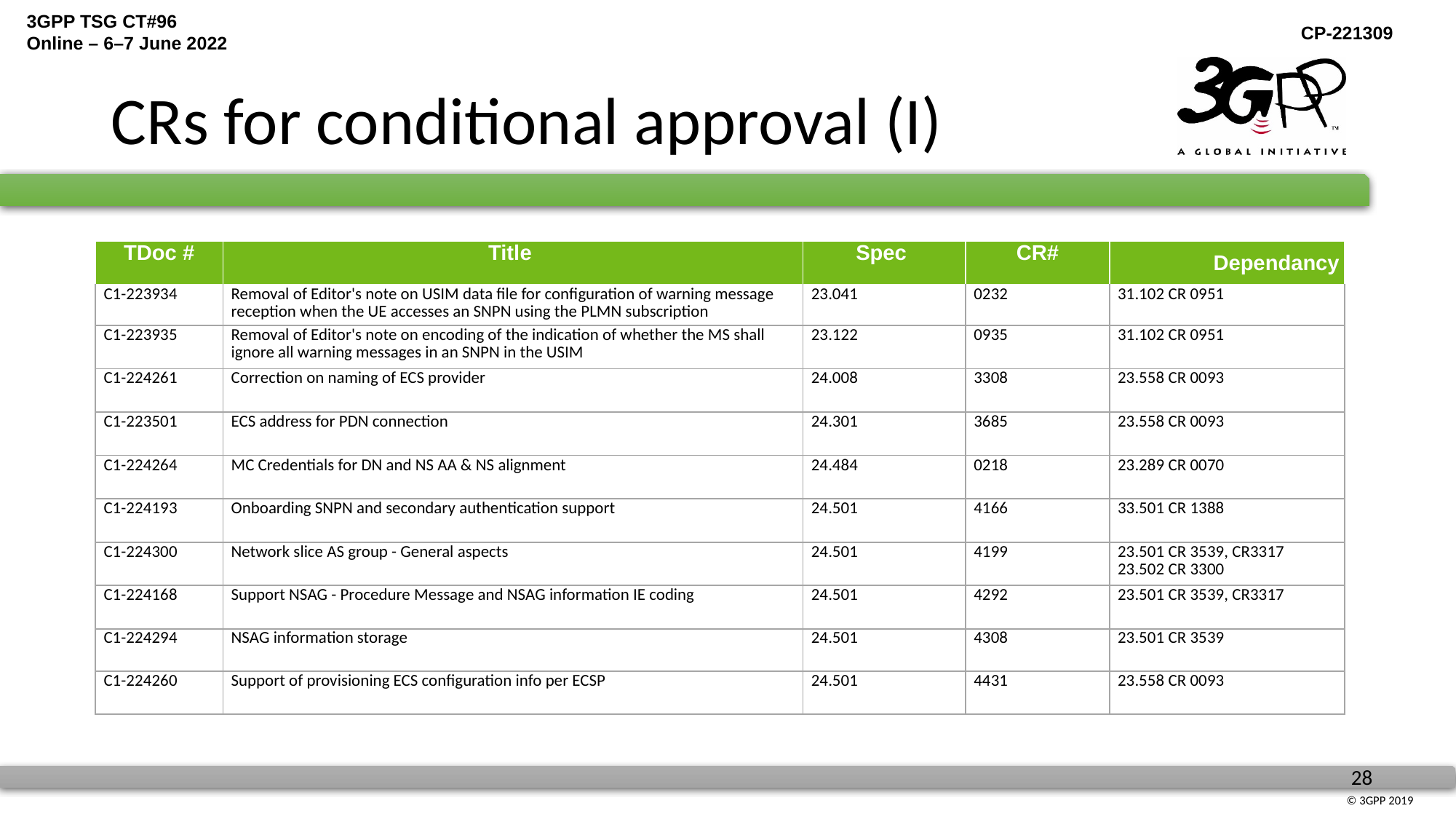

# CRs for conditional approval (I)
| TDoc # | Title | Spec | CR# | Dependancy |
| --- | --- | --- | --- | --- |
| C1-223934 | Removal of Editor's note on USIM data file for configuration of warning message reception when the UE accesses an SNPN using the PLMN subscription | 23.041 | 0232 | 31.102 CR 0951 |
| C1-223935 | Removal of Editor's note on encoding of the indication of whether the MS shall ignore all warning messages in an SNPN in the USIM | 23.122 | 0935 | 31.102 CR 0951 |
| C1-224261 | Correction on naming of ECS provider | 24.008 | 3308 | 23.558 CR 0093 |
| C1-223501 | ECS address for PDN connection | 24.301 | 3685 | 23.558 CR 0093 |
| C1-224264 | MC Credentials for DN and NS AA & NS alignment | 24.484 | 0218 | 23.289 CR 0070 |
| C1-224193 | Onboarding SNPN and secondary authentication support | 24.501 | 4166 | 33.501 CR 1388 |
| C1-224300 | Network slice AS group - General aspects | 24.501 | 4199 | 23.501 CR 3539, CR3317 23.502 CR 3300 |
| C1-224168 | Support NSAG - Procedure Message and NSAG information IE coding | 24.501 | 4292 | 23.501 CR 3539, CR3317 |
| C1-224294 | NSAG information storage | 24.501 | 4308 | 23.501 CR 3539 |
| C1-224260 | Support of provisioning ECS configuration info per ECSP | 24.501 | 4431 | 23.558 CR 0093 |